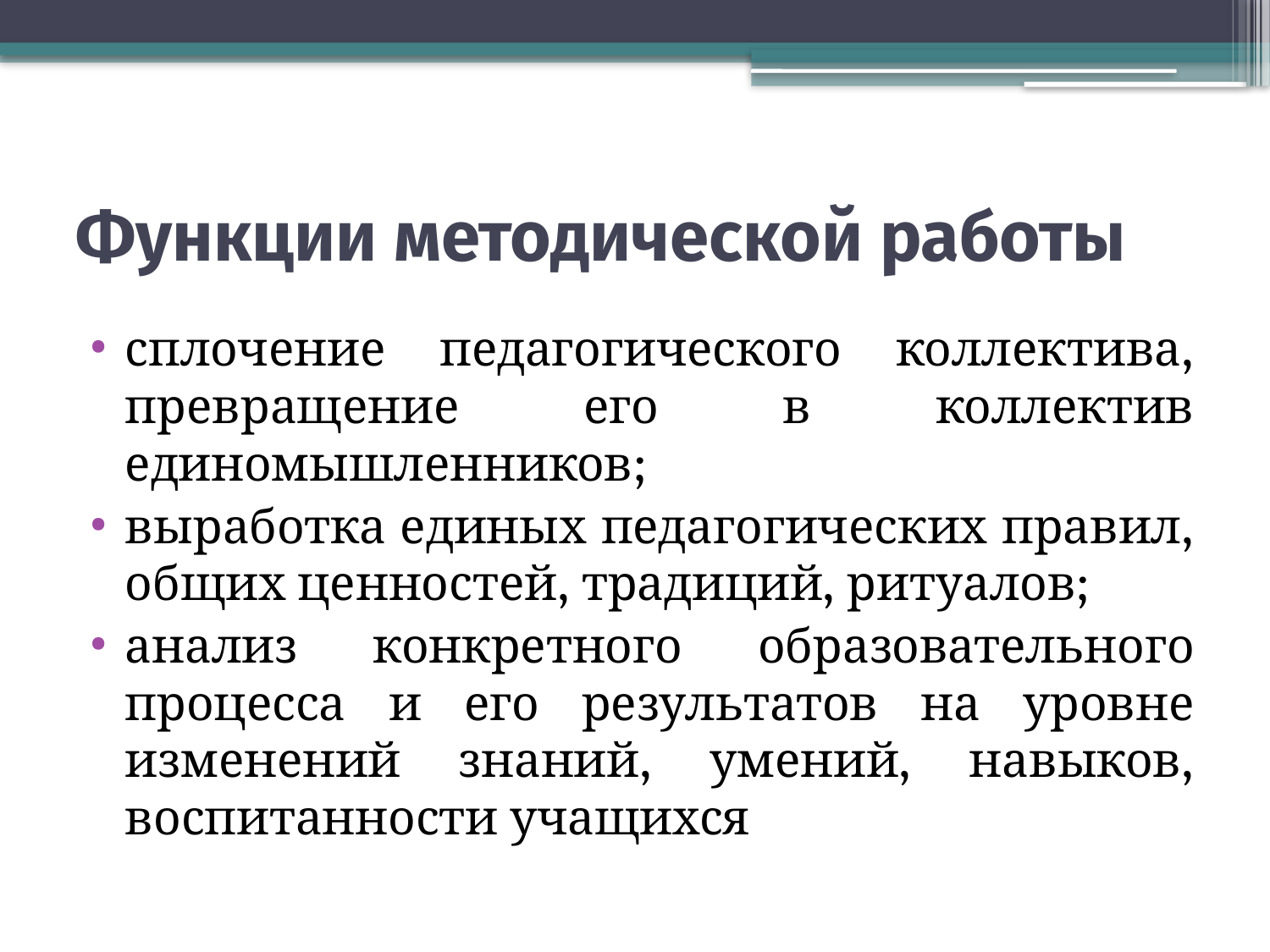

# Функции методической работы
сплочение педагогического коллектива, превращение его в коллектив единомышленников;
выработка единых педагогических правил, общих ценностей, традиций, ритуалов;
анализ конкретного образовательного процесса и его резуль­татов на уровне изменений знаний, умений, навыков, воспитаннос­ти учащихся